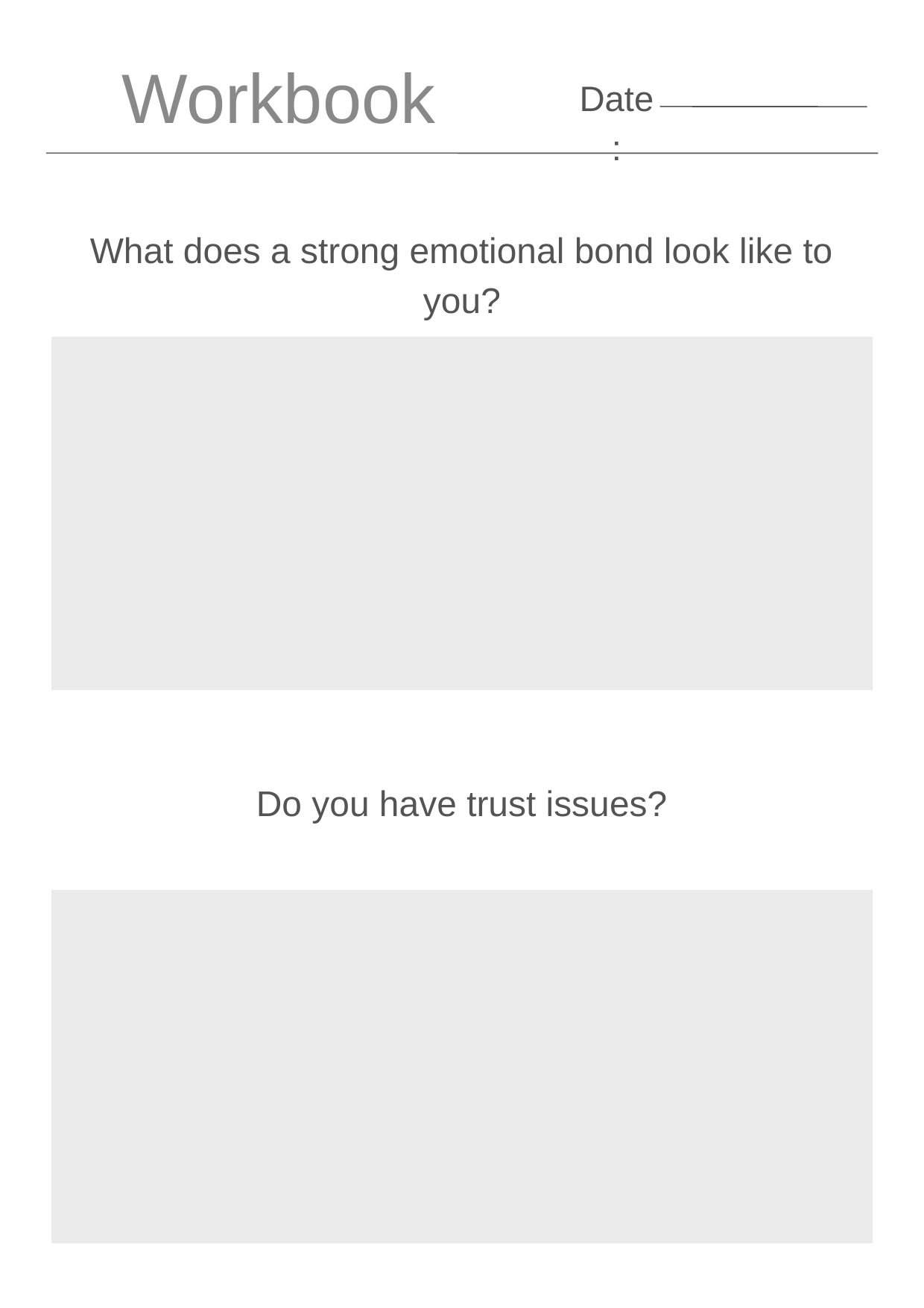

Workbook
Date:

What does a strong emotional bond look like to you?

Do you have trust issues?